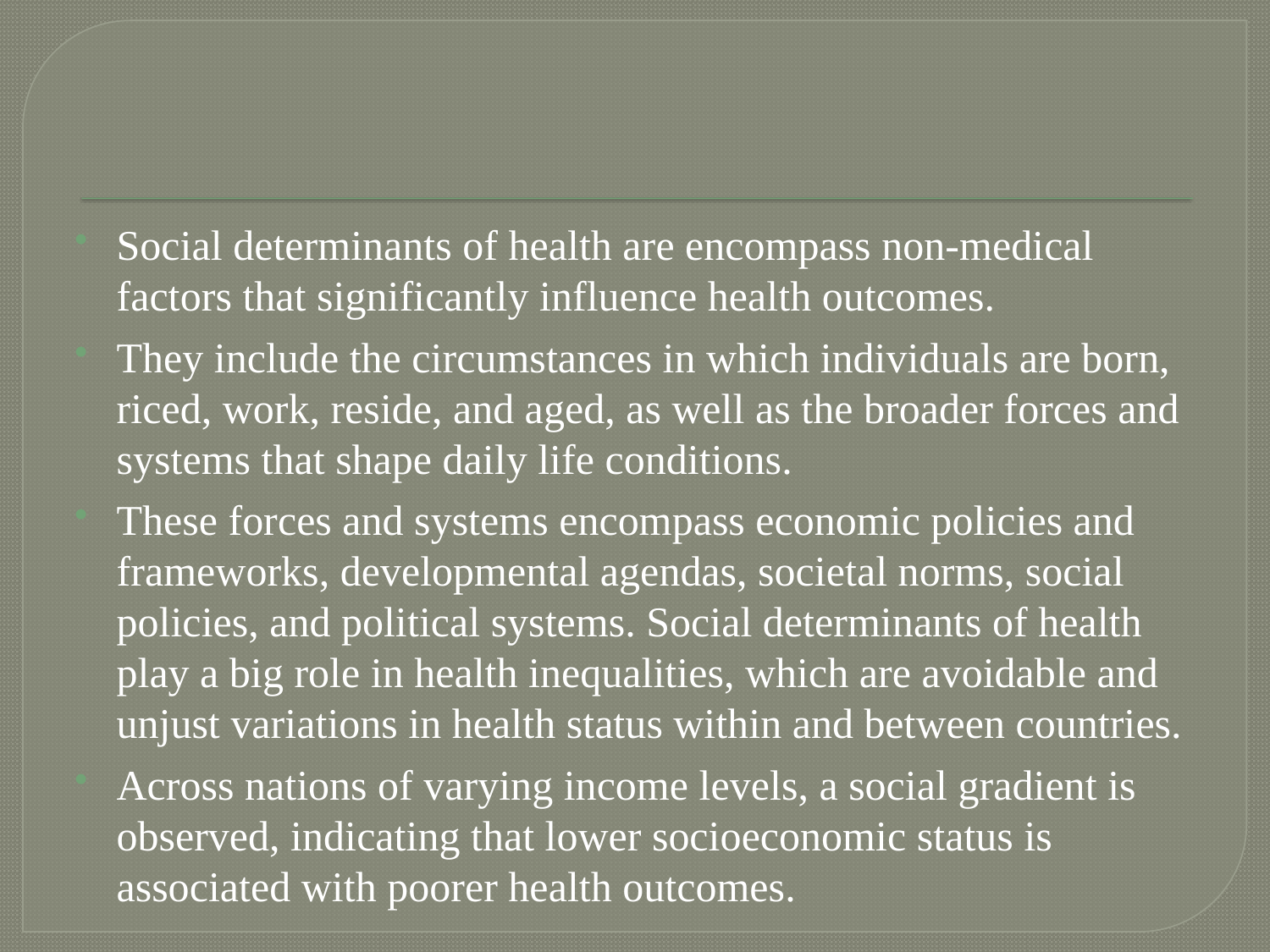

#
Social determinants of health are encompass non-medical factors that significantly influence health outcomes.
They include the circumstances in which individuals are born, riced, work, reside, and aged, as well as the broader forces and systems that shape daily life conditions.
These forces and systems encompass economic policies and frameworks, developmental agendas, societal norms, social policies, and political systems. Social determinants of health play a big role in health inequalities, which are avoidable and unjust variations in health status within and between countries.
Across nations of varying income levels, a social gradient is observed, indicating that lower socioeconomic status is associated with poorer health outcomes.